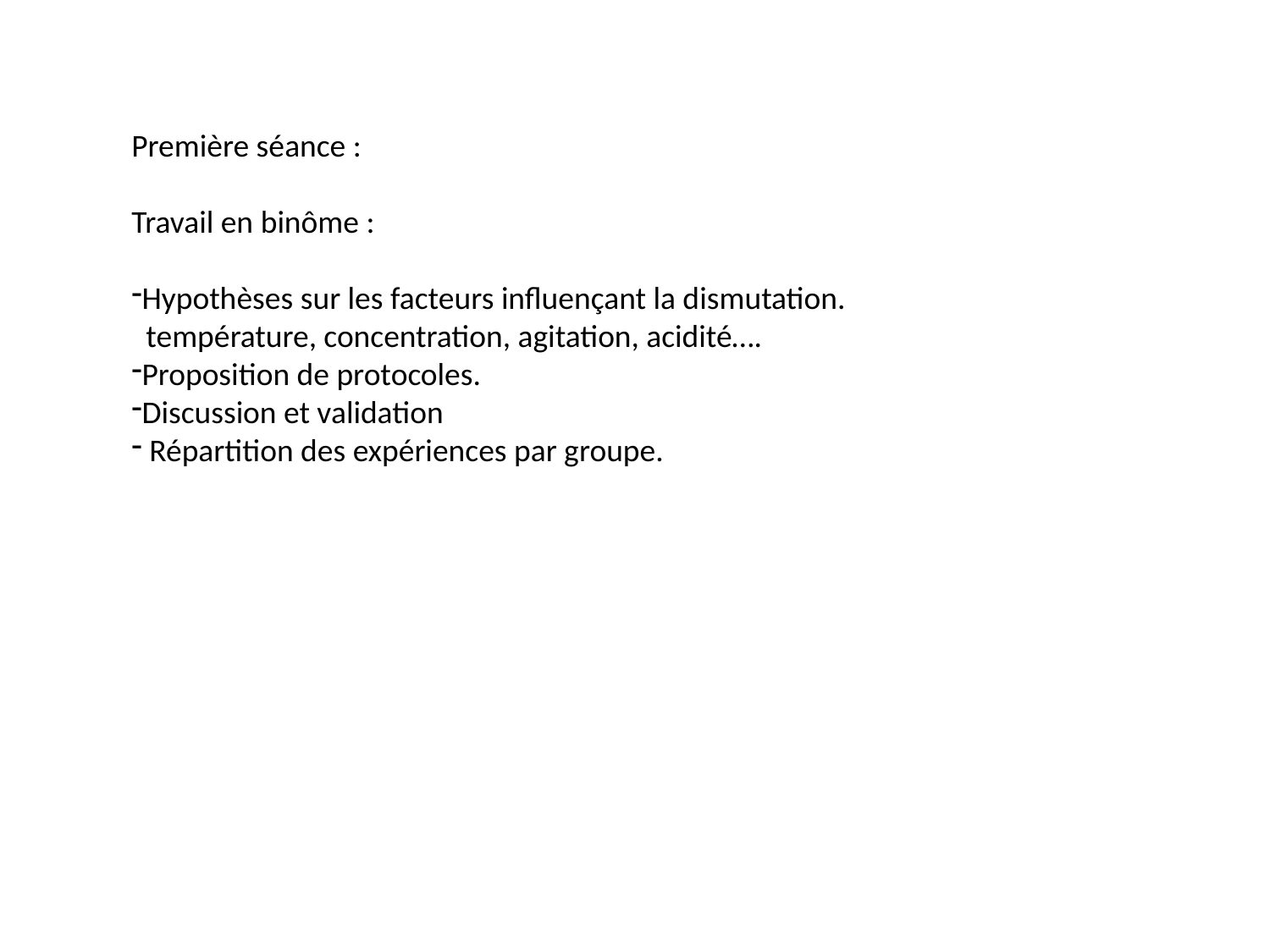

Première séance :

Travail en binôme :

Hypothèses sur les facteurs influençant la dismutation.
  température, concentration, agitation, acidité….
Proposition de protocoles.
Discussion et validation
 Répartition des expériences par groupe.